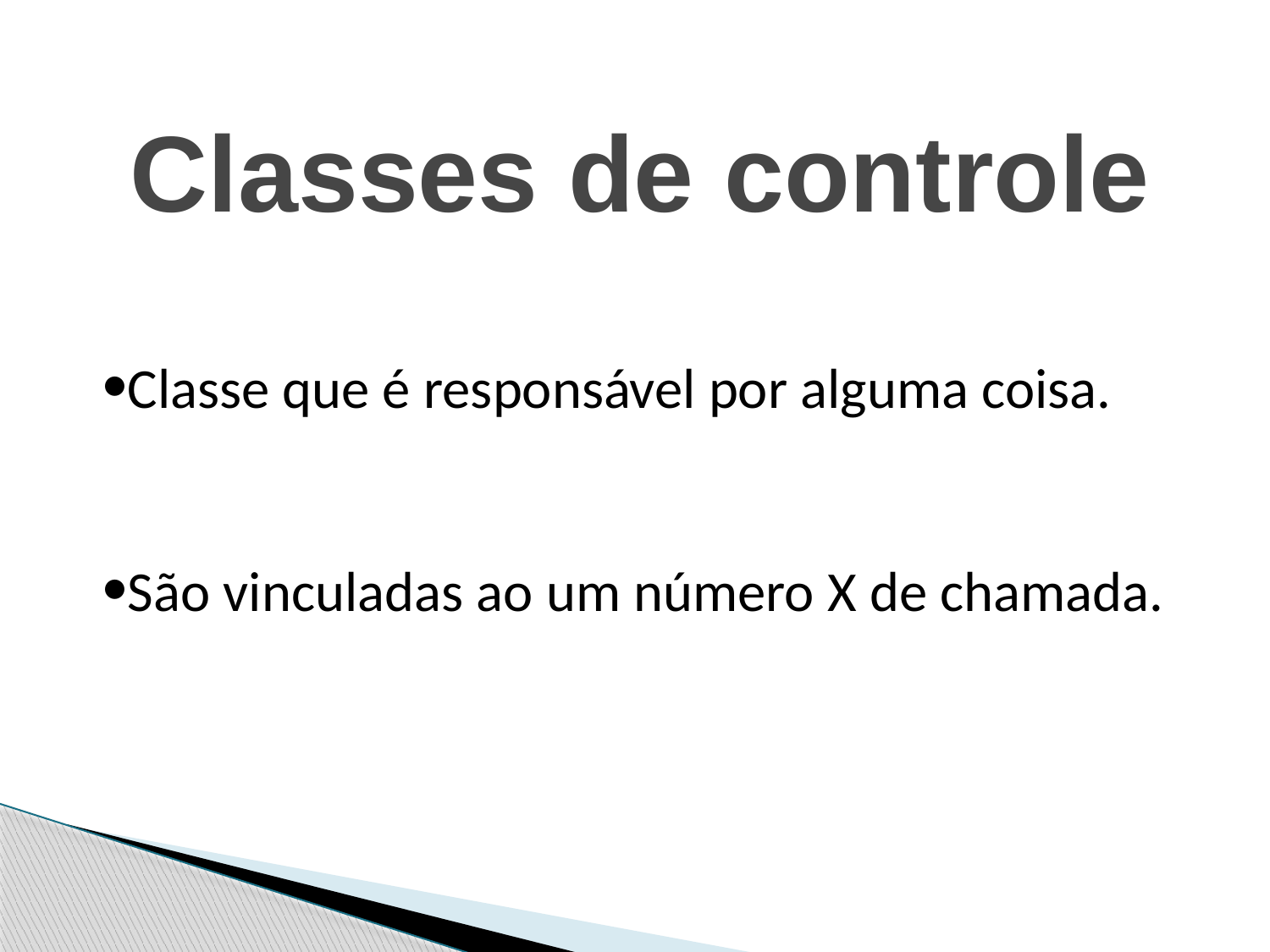

Classes de controle

Classe que é responsável por alguma coisa.

São vinculadas ao um número X de chamada.